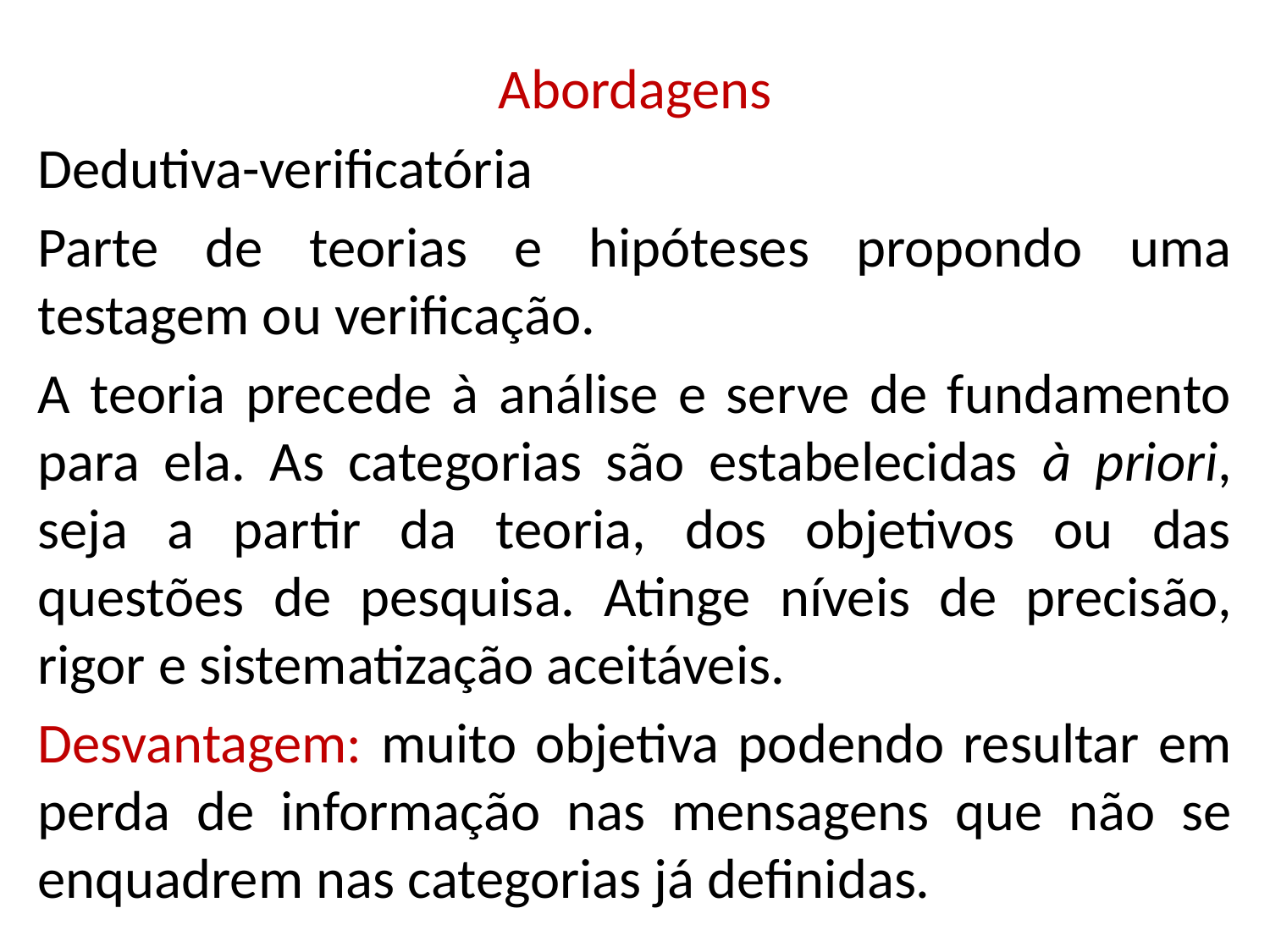

Abordagens
Dedutiva-verificatória
Parte de teorias e hipóteses propondo uma testagem ou verificação.
A teoria precede à análise e serve de fundamento para ela. As categorias são estabelecidas à priori, seja a partir da teoria, dos objetivos ou das questões de pesquisa. Atinge níveis de precisão, rigor e sistematização aceitáveis.
Desvantagem: muito objetiva podendo resultar em perda de informação nas mensagens que não se enquadrem nas categorias já definidas.